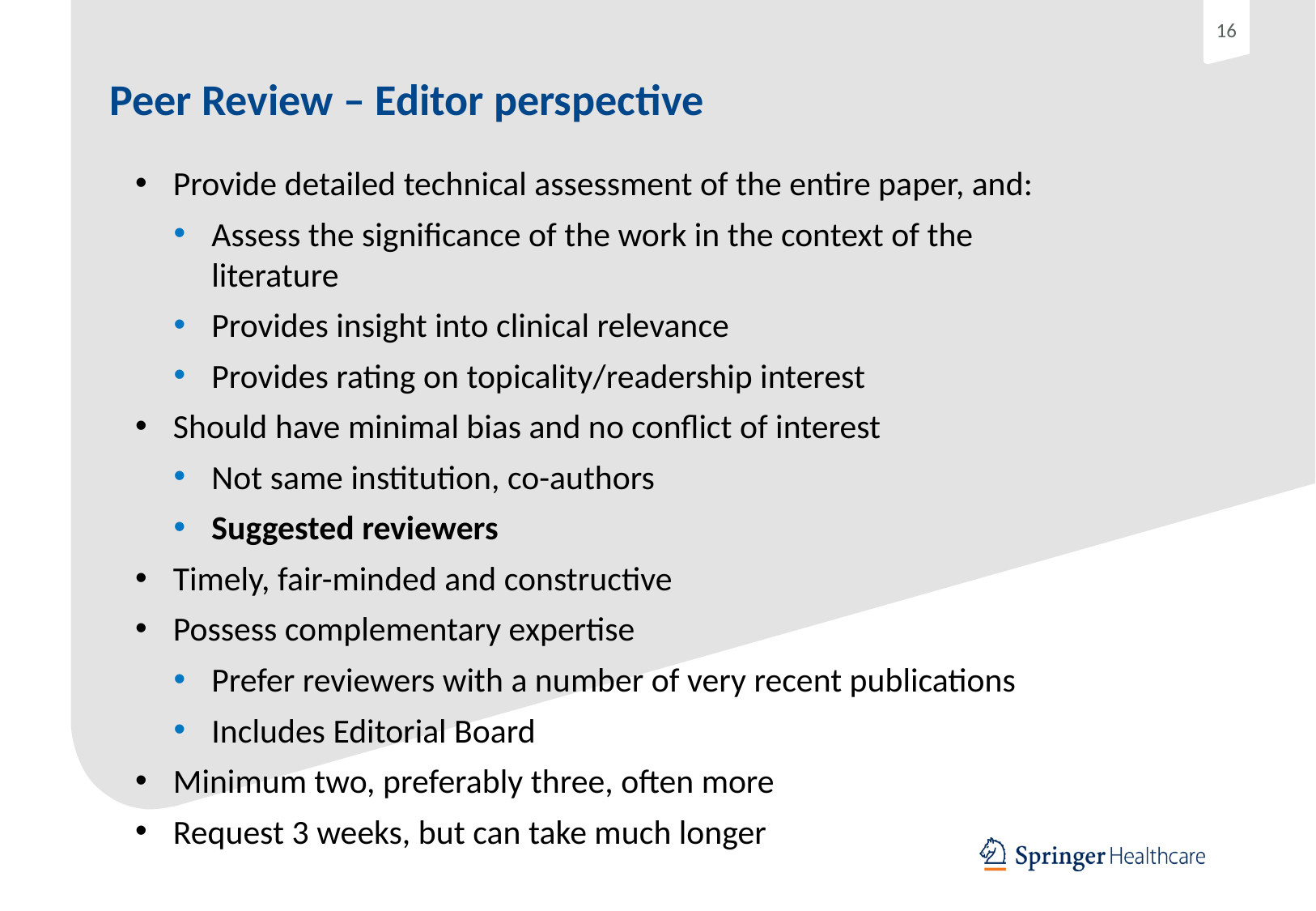

# Peer Review – Editor perspective

Provide detailed technical assessment of the entire paper, and:
Assess the significance of the work in the context of the literature
Provides insight into clinical relevance
Provides rating on topicality/readership interest
Should have minimal bias and no conflict of interest
Not same institution, co-authors
Suggested reviewers
Timely, fair-minded and constructive
Possess complementary expertise
Prefer reviewers with a number of very recent publications
Includes Editorial Board
Minimum two, preferably three, often more
Request 3 weeks, but can take much longer